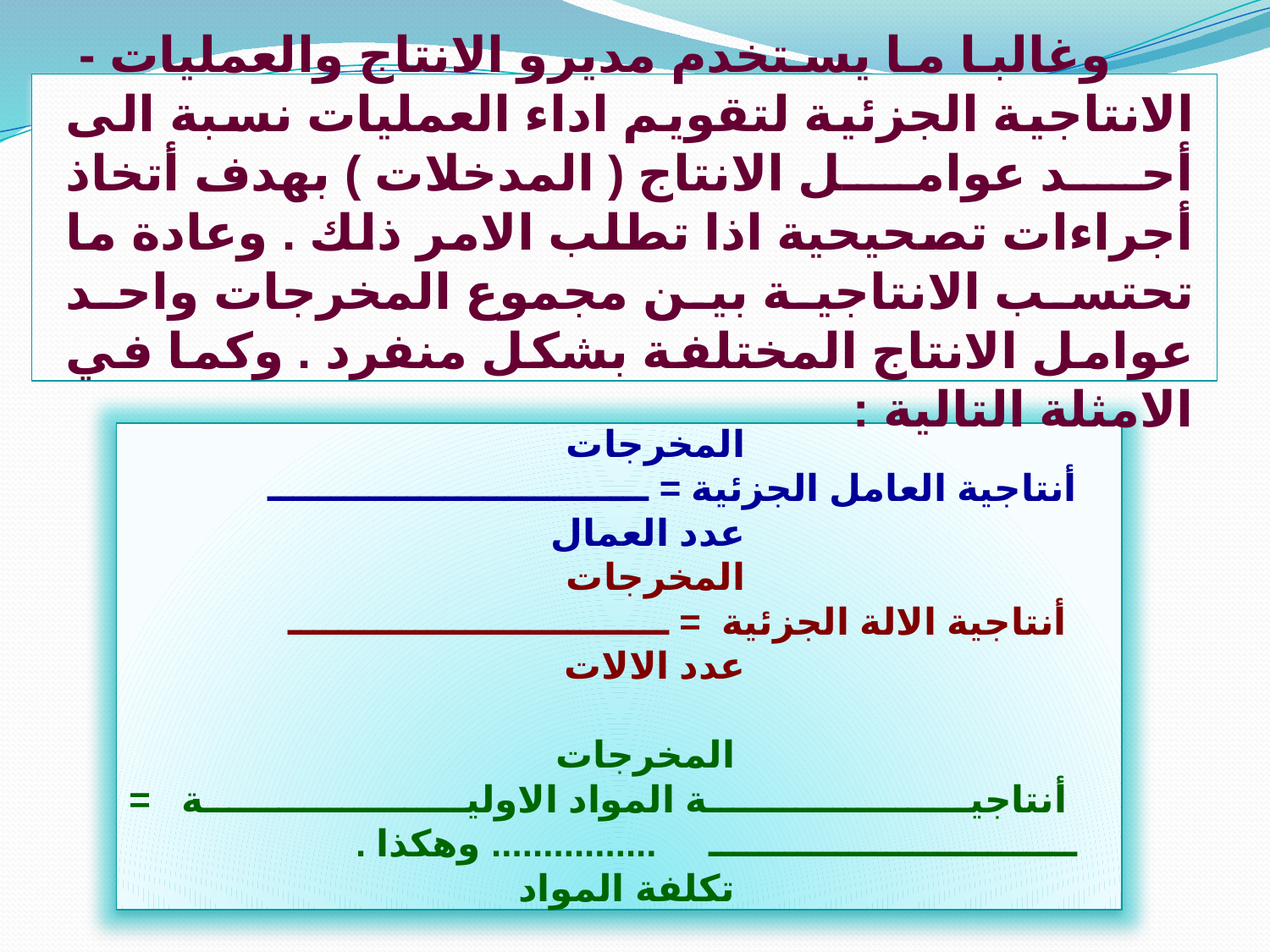

وغالبا ما يستخدم مديرو الانتاج والعمليات -  الانتاجية الجزئية لتقويم اداء العمليات نسبة الى أحد عوامل الانتاج ( المدخلات ) بهدف أتخاذ أجراءات تصحيحية اذا تطلب الامر ذلك . وعادة ما تحتسب الانتاجية بين مجموع المخرجات واحد عوامل الانتاج المختلفة بشكل منفرد . وكما في الامثلة التالية :

                                المخرجات
أنتاجية العامل الجزئية = ــــــــــــــــــــــــــــــ
                                عدد العمال
                                المخرجات
 أنتاجية الالة الجزئية  = ــــــــــــــــــــــــــــــ
                                عدد الالات

                                 المخرجات
 أنتاجية المواد الاولية   = ـــــــــــــــــــــــــــــ     ................ وهكذا .
                                 تكلفة المواد